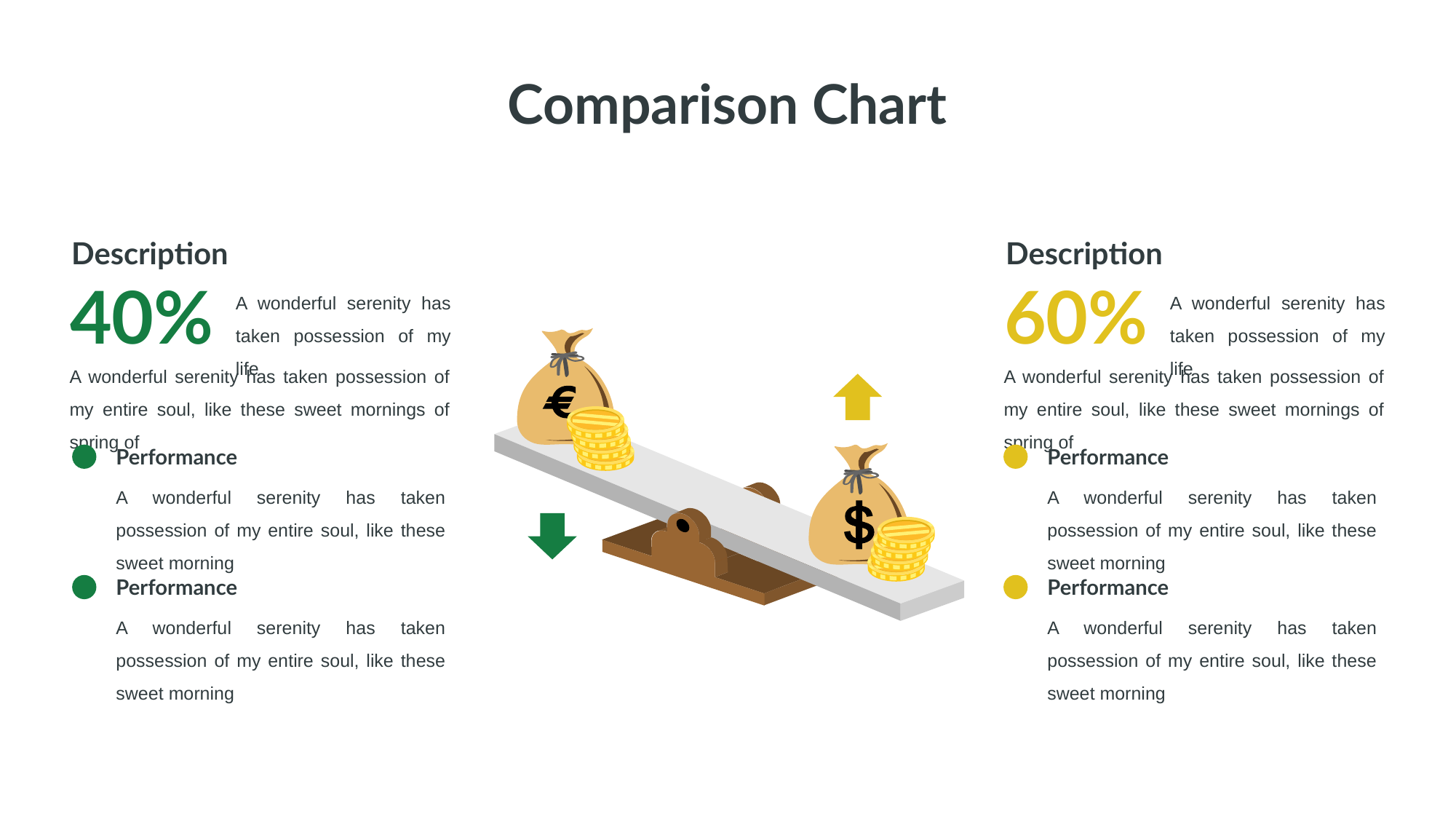

# Comparison Chart
Description
Description
40%
60%
A wonderful serenity has taken possession of my life
A wonderful serenity has taken possession of my life

A wonderful serenity has taken possession of my entire soul, like these sweet mornings of spring of
A wonderful serenity has taken possession of my entire soul, like these sweet mornings of spring of

Performance
Performance

A wonderful serenity has taken possession of my entire soul, like these sweet morning
A wonderful serenity has taken possession of my entire soul, like these sweet morning

Performance
Performance

A wonderful serenity has taken possession of my entire soul, like these sweet morning
A wonderful serenity has taken possession of my entire soul, like these sweet morning